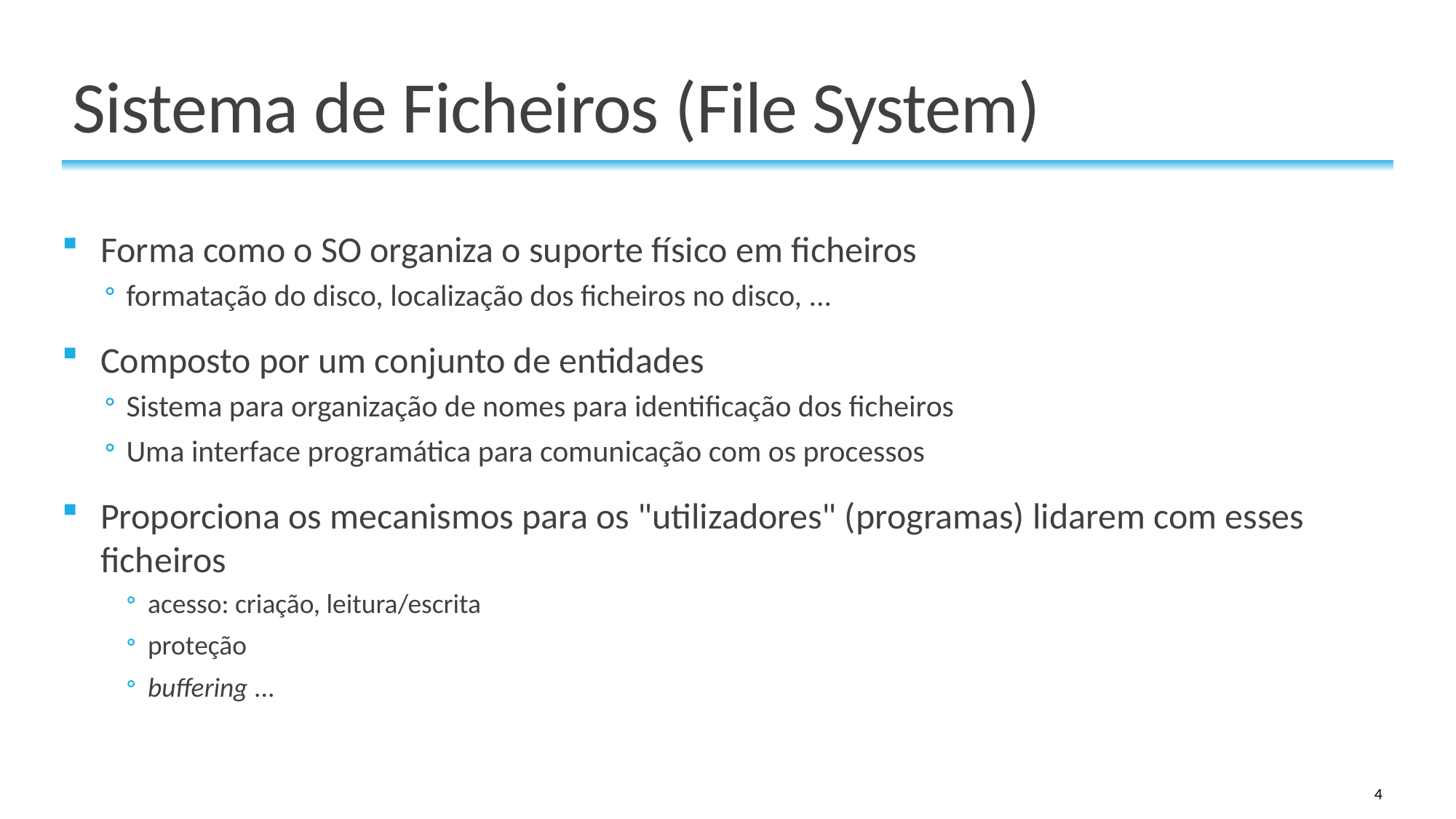

# Sistema de Ficheiros (File System)
Forma como o SO organiza o suporte físico em ficheiros
formatação do disco, localização dos ficheiros no disco, ...
Composto por um conjunto de entidades
Sistema para organização de nomes para identificação dos ficheiros
Uma interface programática para comunicação com os processos
Proporciona os mecanismos para os "utilizadores" (programas) lidarem com esses ficheiros
acesso: criação, leitura/escrita
proteção
buffering ...
4